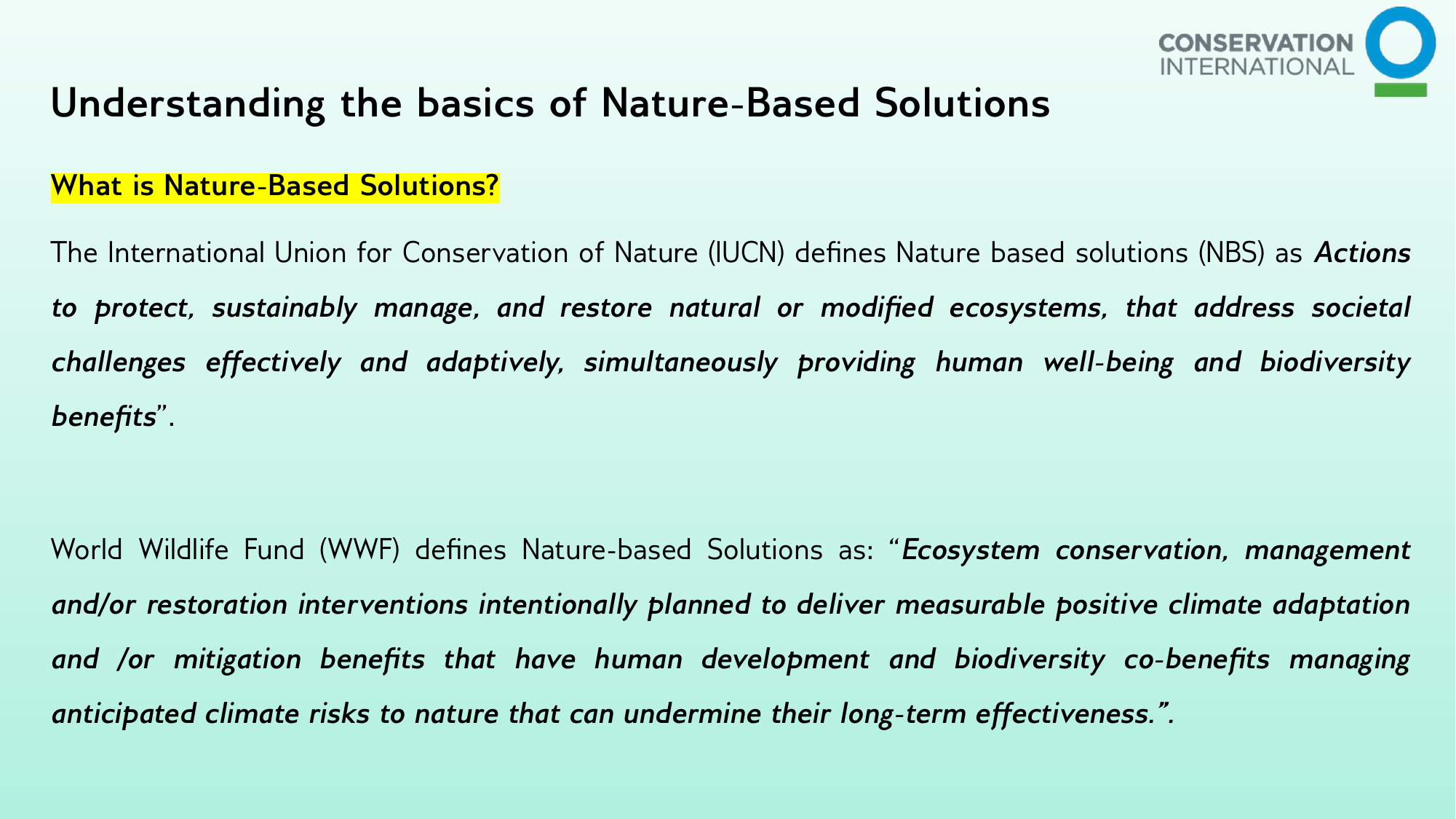

Understanding the basics of Nature-Based Solutions
What is Nature-Based Solutions?
The International Union for Conservation of Nature (IUCN) defines Nature based solutions (NBS) as Actions to protect, sustainably manage, and restore natural or modified ecosystems, that address societal challenges effectively and adaptively, simultaneously providing human well-being and biodiversity benefits”.

World Wildlife Fund (WWF) defines Nature-based Solutions as: “Ecosystem conservation, management and/or restoration interventions intentionally planned to deliver measurable positive climate adaptation and /or mitigation benefits that have human development and biodiversity co-benefits managing anticipated climate risks to nature that can undermine their long-term effectiveness.”.